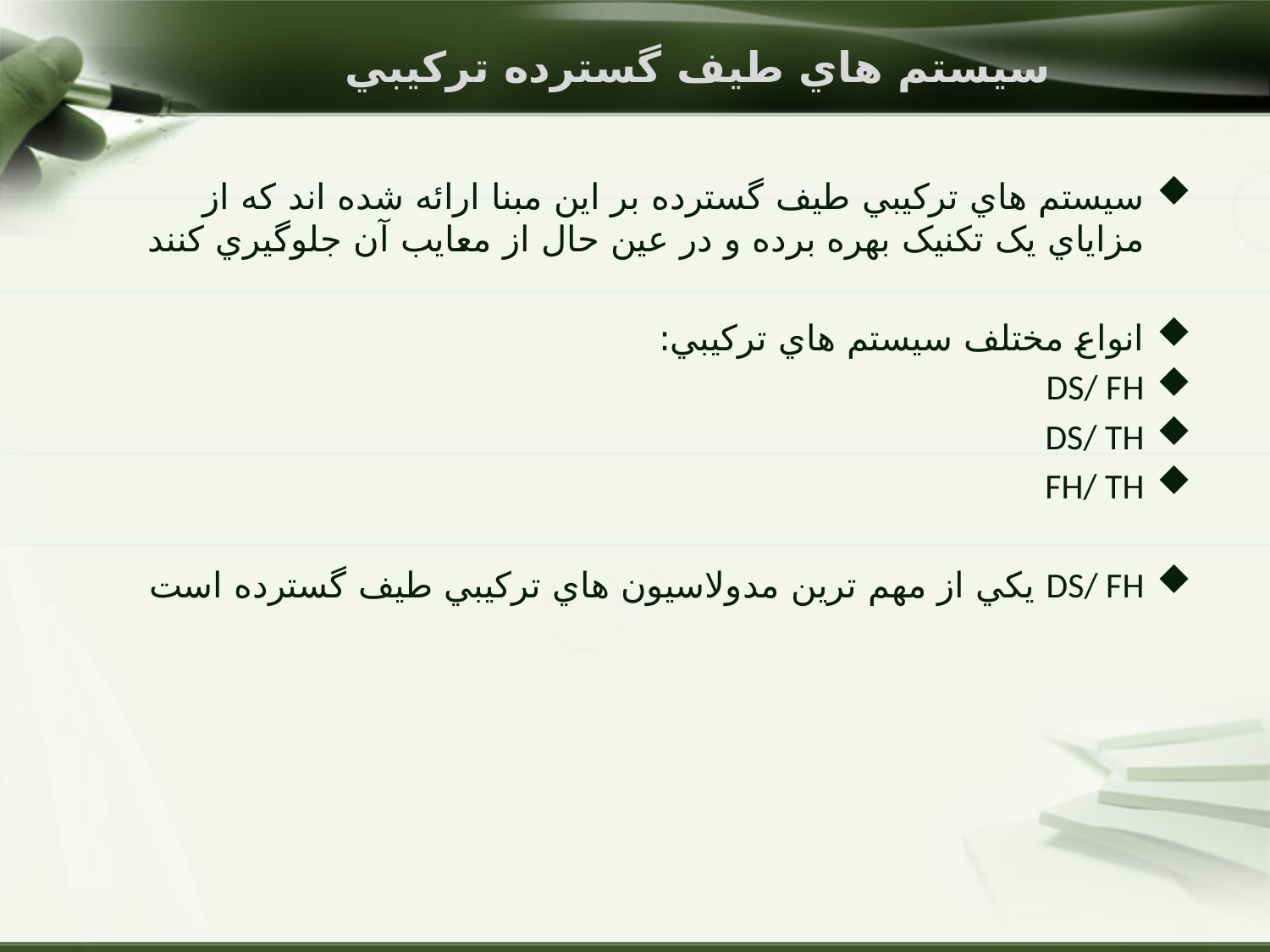

# سيستم هاي طيف گسترده تركيبي
سيستم هاي ترکيبي طيف گسترده بر اين مبنا ارائه شده اند که از مزاياي يک تکنيک بهره برده و در عين حال از معايب آن جلوگيري كنند

انواع مختلف سيستم هاي ترکيبي:
DS/ FH
DS/ TH
FH/ TH

DS/ FH يکي از مهم ترين مدولاسيون هاي ترکيبي طيف گسترده است